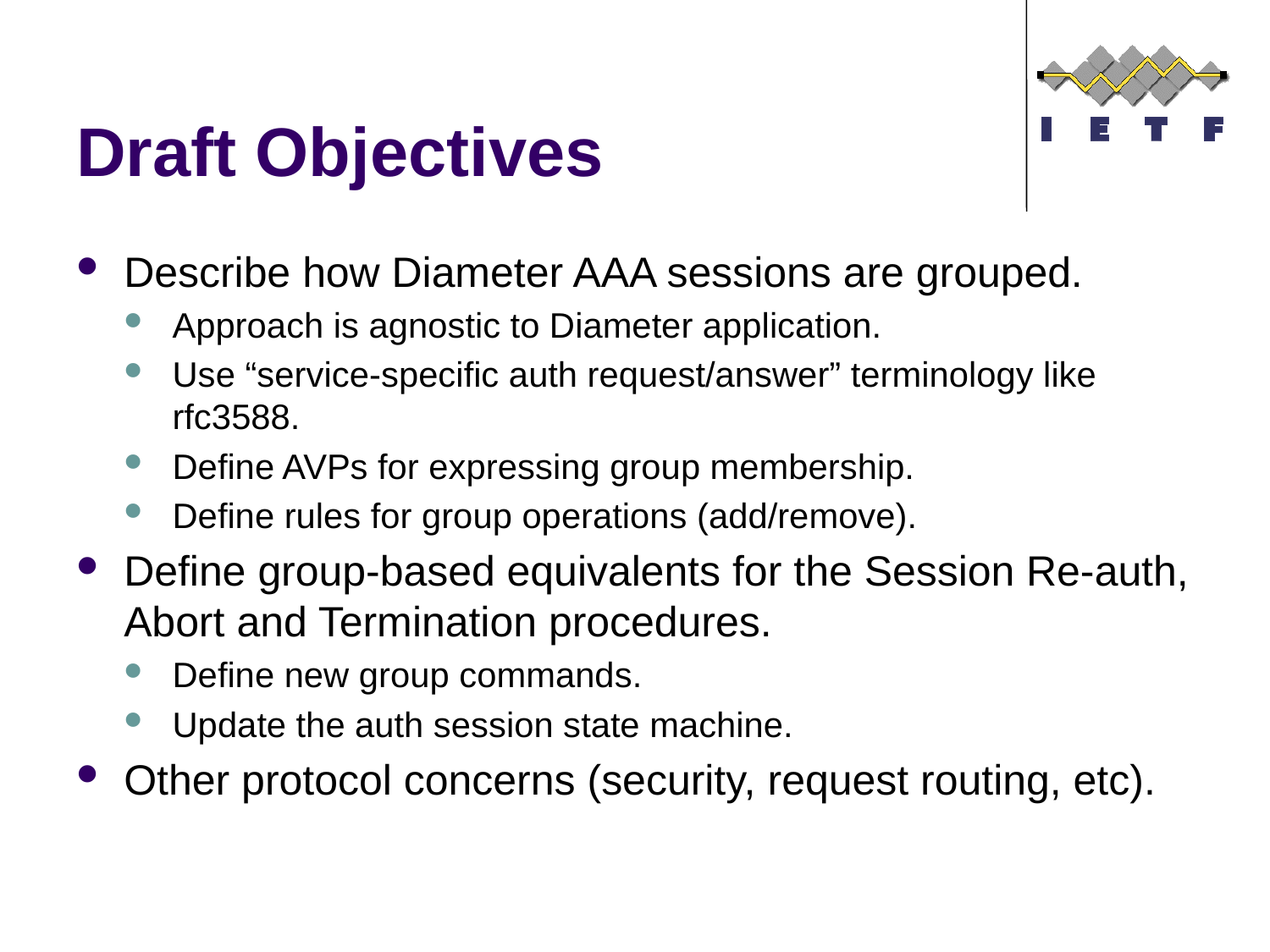

# Draft Objectives
Describe how Diameter AAA sessions are grouped.
Approach is agnostic to Diameter application.
Use “service-specific auth request/answer” terminology like rfc3588.
Define AVPs for expressing group membership.
Define rules for group operations (add/remove).
Define group-based equivalents for the Session Re-auth, Abort and Termination procedures.
Define new group commands.
Update the auth session state machine.
Other protocol concerns (security, request routing, etc).